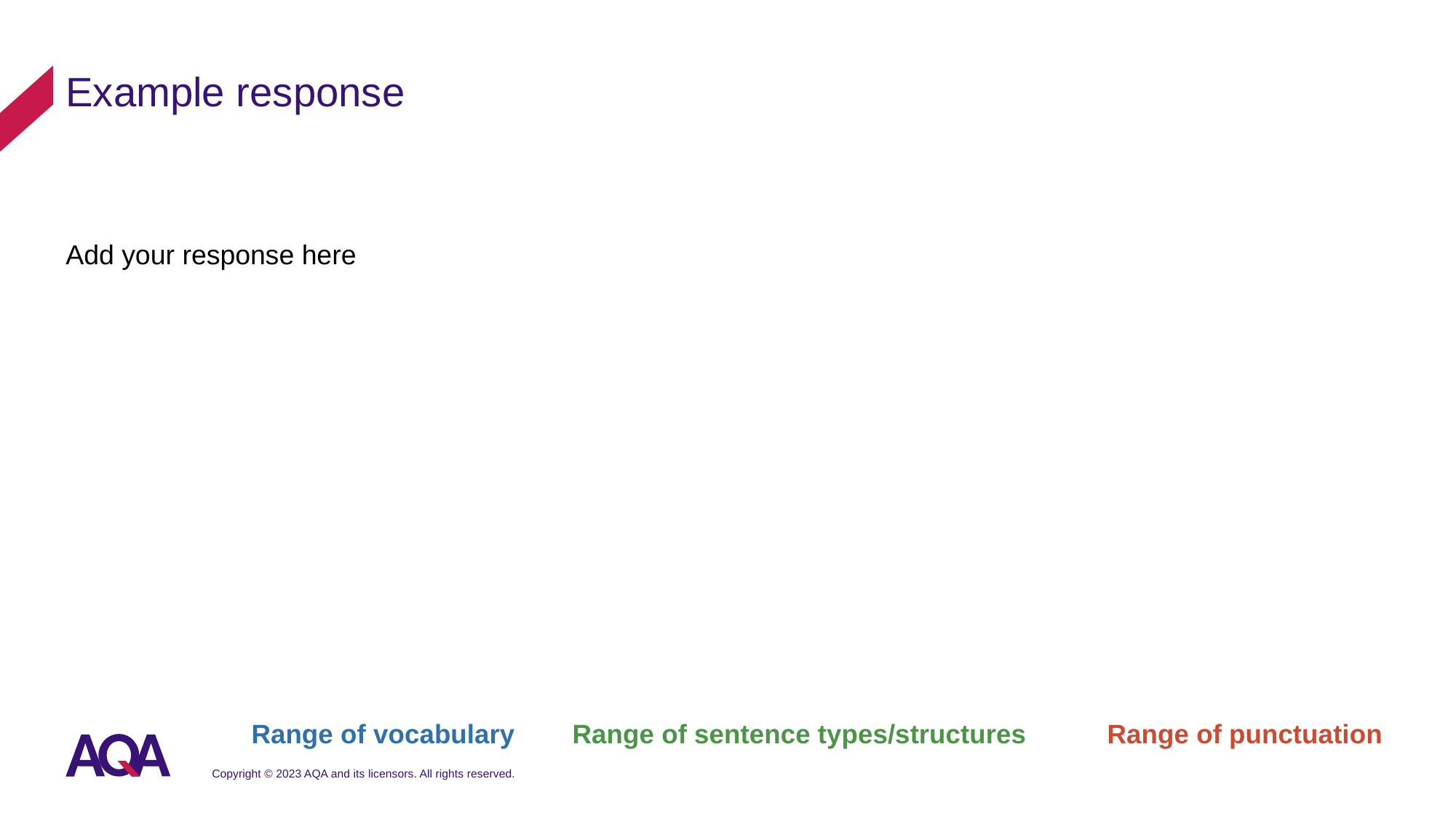

# Example response
Add your response here
Range of vocabulary		Range of sentence types/structures		Range of punctuation
Copyright © 2023 AQA and its licensors. All rights reserved.